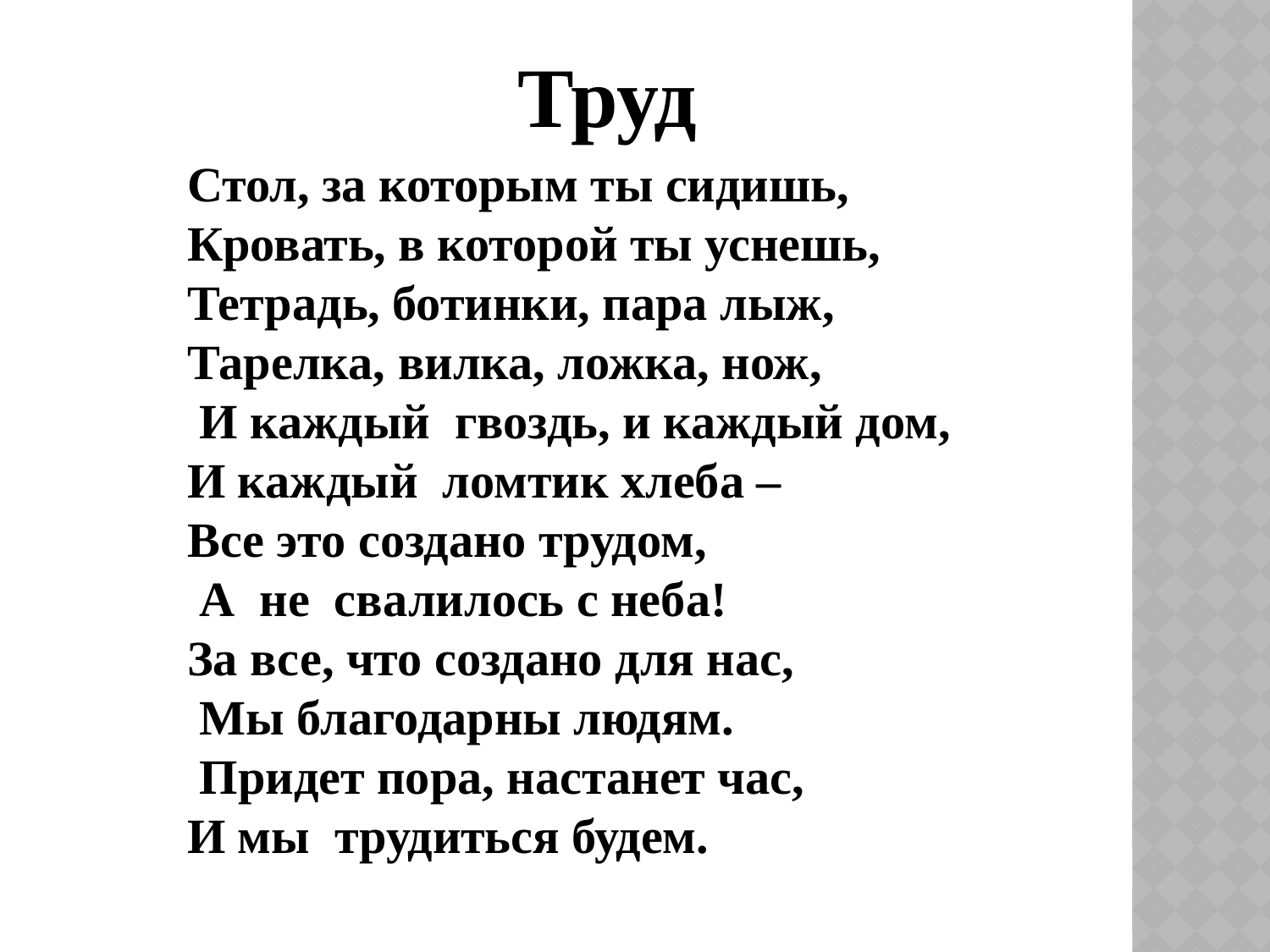

Труд
Стол, за которым ты сидишь,
Кровать, в которой ты уснешь,
Тетрадь, ботинки, пара лыж,
Тарелка, вилка, ложка, нож,
 И каждый  гвоздь, и каждый дом,
И каждый  ломтик хлеба –
Все это создано трудом,
 А  не  свалилось с неба!
За все, что создано для нас,
 Мы благодарны людям.
 Придет пора, настанет час,
И мы  трудиться будем.